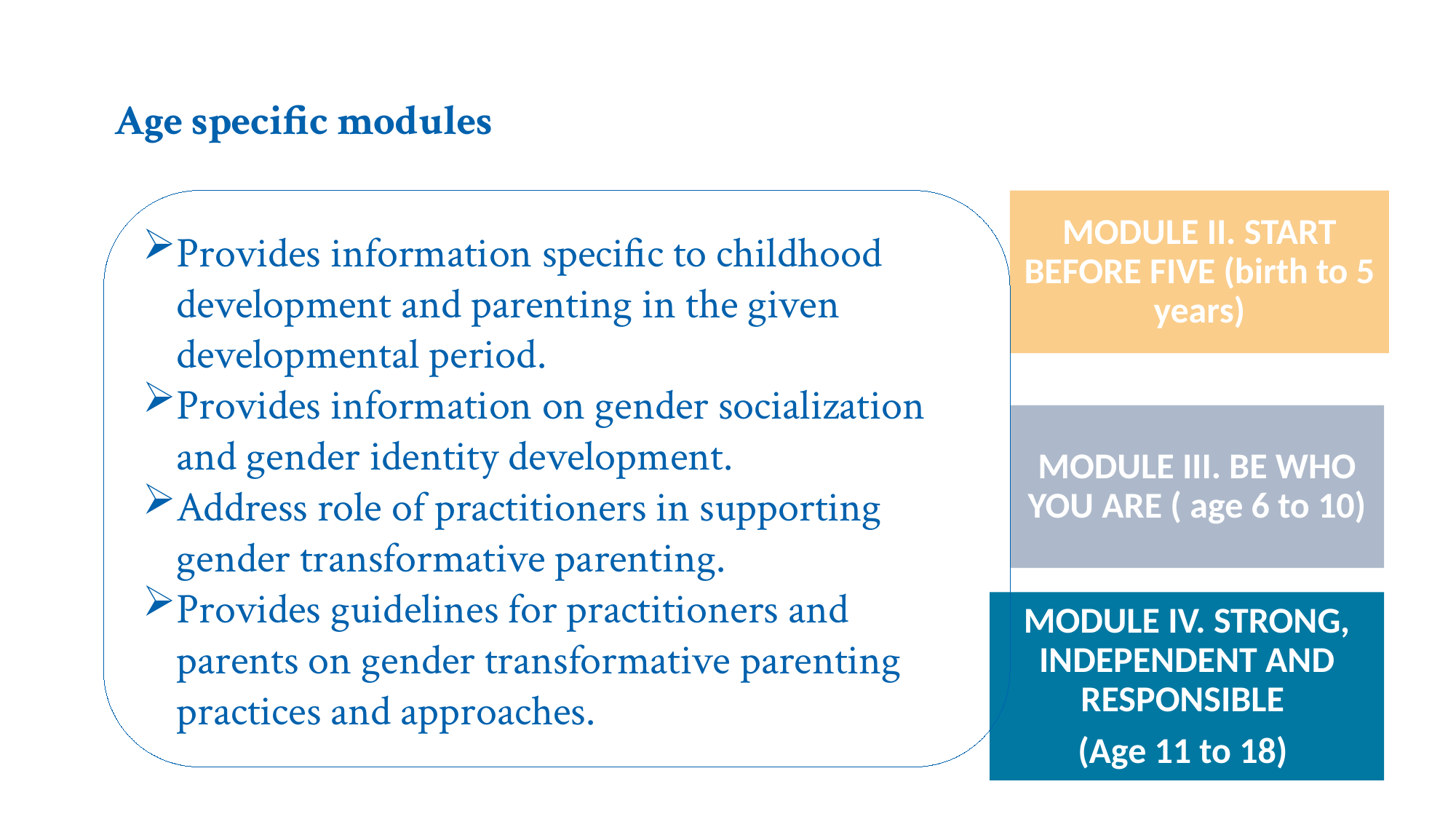

Age specific modules
Provides information specific to childhood development and parenting in the given developmental period.
Provides information on gender socialization and gender identity development.
Address role of practitioners in supporting gender transformative parenting.
Provides guidelines for practitioners and parents on gender transformative parenting practices and approaches.

MODULE II. START BEFORE FIVE (birth to 5 years)

MODULE III. BE WHO YOU ARE ( age 6 to 10)

MODULE IV. STRONG, INDEPENDENT AND RESPONSIBLE
(Age 11 to 18)